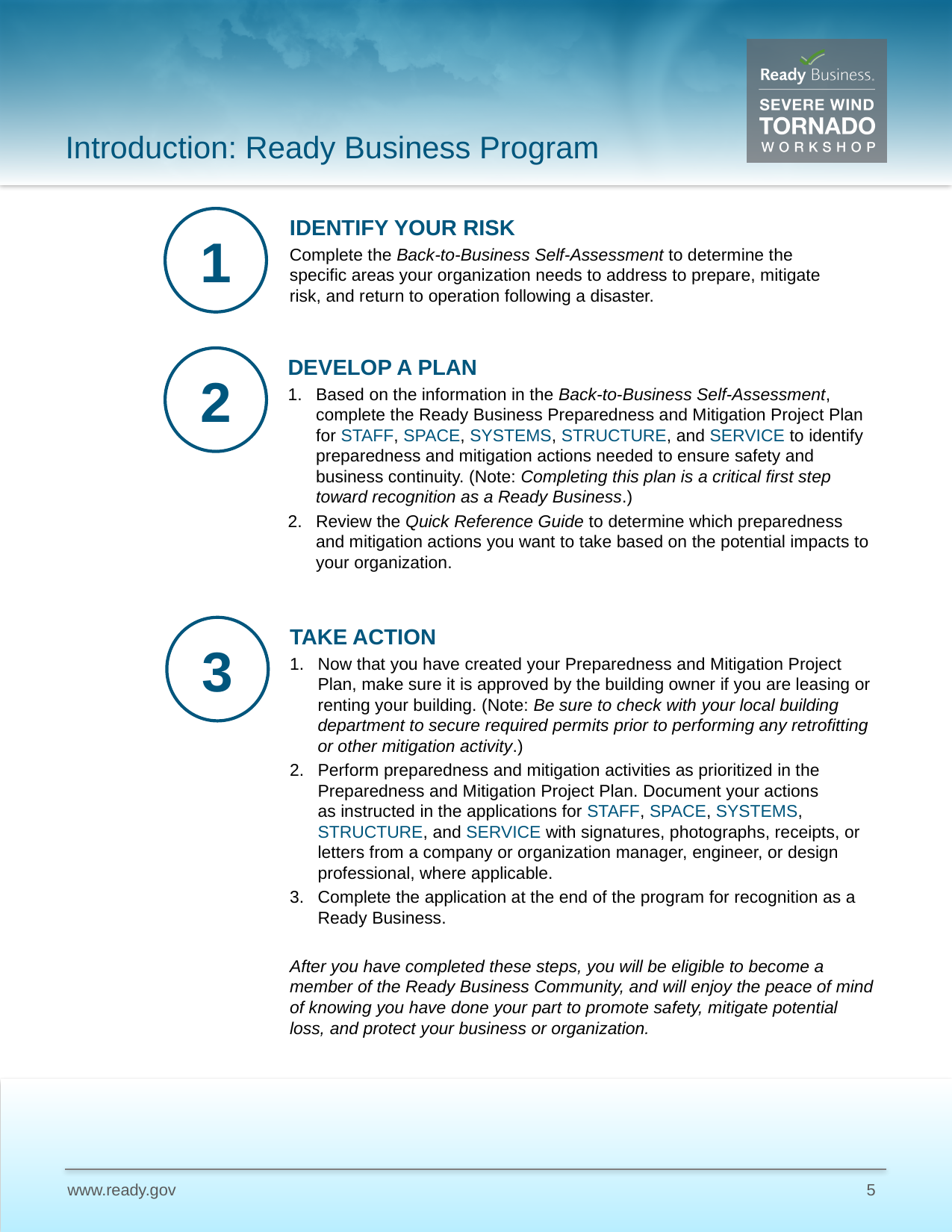

# Introduction: Ready Business Program
IDENTIFY YOUR RISK
Complete the Back-to-Business Self-Assessment to determine the specific areas your organization needs to address to prepare, mitigate risk, and return to operation following a disaster.
1
2
DEVELOP A PLAN
Based on the information in the Back-to-Business Self-Assessment, complete the Ready Business Preparedness and Mitigation Project Plan for STAFF, SPACE, SYSTEMS, STRUCTURE, and SERVICE to identify preparedness and mitigation actions needed to ensure safety and business continuity. (Note: Completing this plan is a critical first step toward recognition as a Ready Business.)
Review the Quick Reference Guide to determine which preparedness and mitigation actions you want to take based on the potential impacts to your organization.
3
TAKE ACTION
Now that you have created your Preparedness and Mitigation Project Plan, make sure it is approved by the building owner if you are leasing or renting your building. (Note: Be sure to check with your local building department to secure required permits prior to performing any retrofitting or other mitigation activity.)
Perform preparedness and mitigation activities as prioritized in the Preparedness and Mitigation Project Plan. Document your actions
as instructed in the applications for STAFF, SPACE, SYSTEMS, STRUCTURE, and SERVICE with signatures, photographs, receipts, or letters from a company or organization manager, engineer, or design professional, where applicable.
Complete the application at the end of the program for recognition as a Ready Business.

After you have completed these steps, you will be eligible to become a member of the Ready Business Community, and will enjoy the peace of mind of knowing you have done your part to promote safety, mitigate potential loss, and protect your business or organization.
5